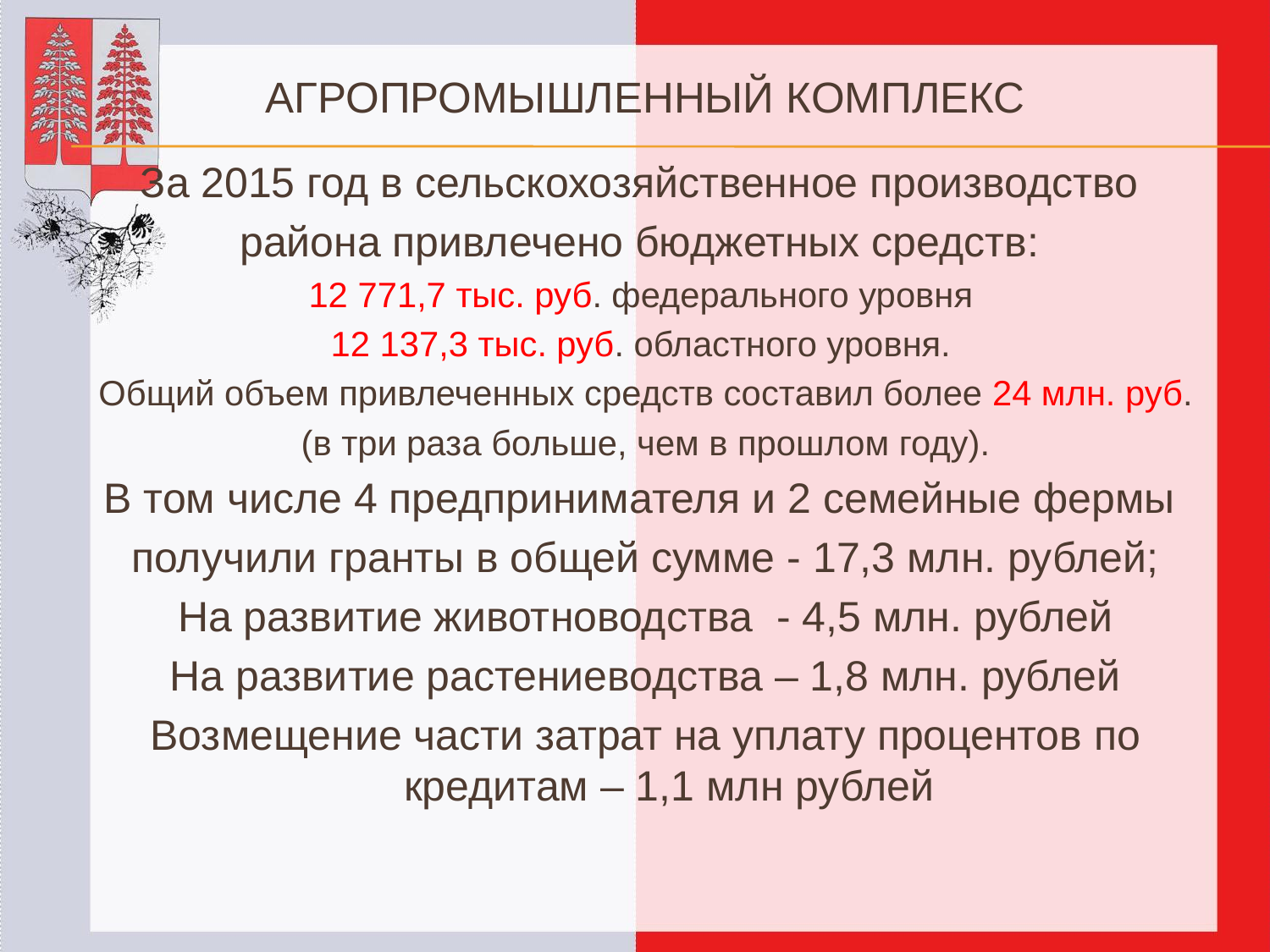

# Агропромышленный комплекс
За 2015 год в сельскохозяйственное производство
района привлечено бюджетных средств:
12 771,7 тыс. руб. федерального уровня
12 137,3 тыс. руб. областного уровня.
Общий объем привлеченных средств составил более 24 млн. руб.
 (в три раза больше, чем в прошлом году).
В том числе 4 предпринимателя и 2 семейные фермы
получили гранты в общей сумме - 17,3 млн. рублей;
На развитие животноводства  - 4,5 млн. рублей
На развитие растениеводства – 1,8 млн. рублей
Возмещение части затрат на уплату процентов по кредитам – 1,1 млн рублей